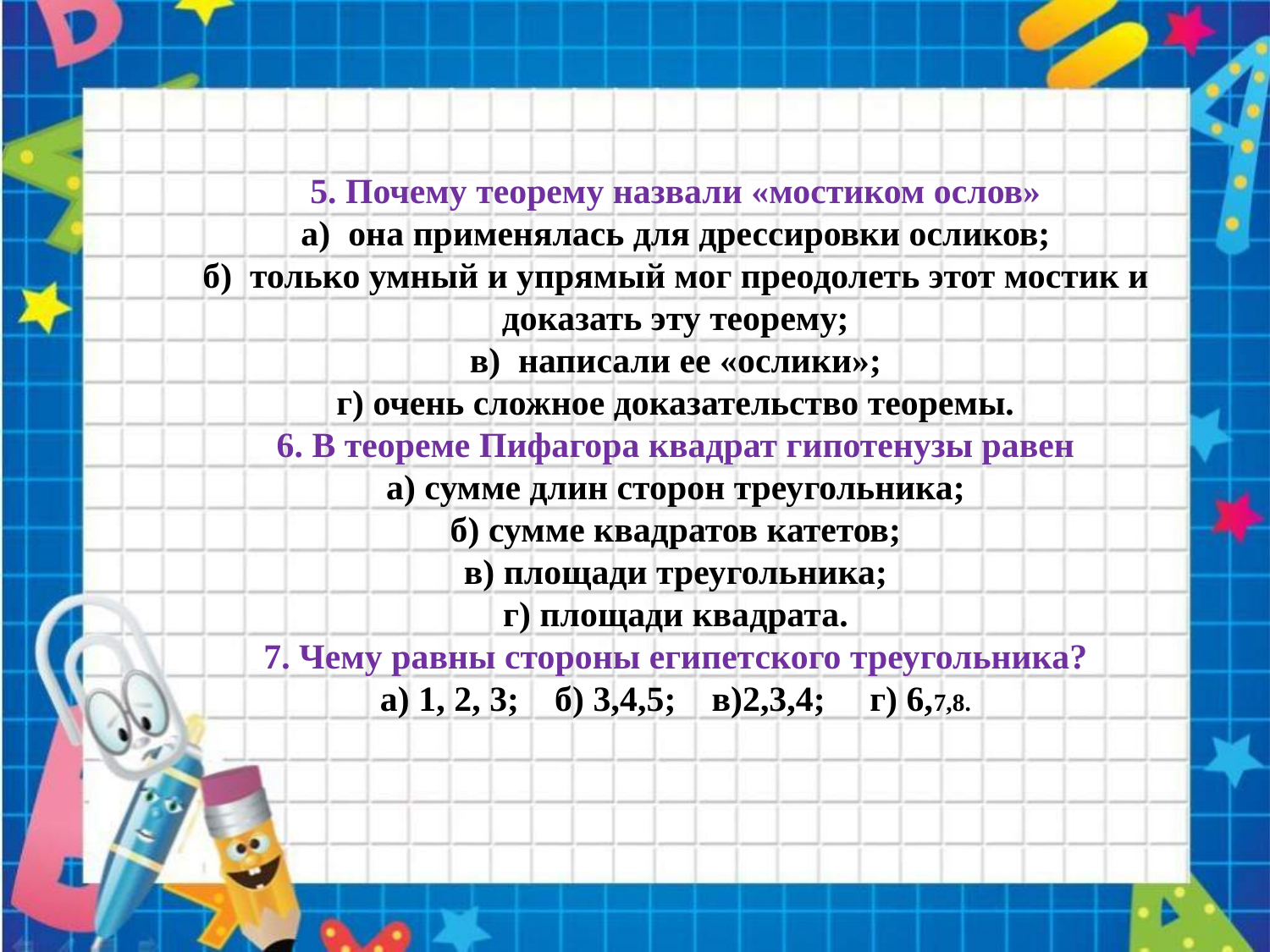

5. Почему теорему назвали «мостиком ослов»
а)  она применялась для дрессировки осликов;
б)  только умный и упрямый мог преодолеть этот мостик и доказать эту теорему;
в)  написали ее «ослики»;
г) очень сложное доказательство теоремы.
6. В теореме Пифагора квадрат гипотенузы равен
а) сумме длин сторон треугольника;
б) сумме квадратов катетов;
в) площади треугольника;
г) площади квадрата.
7. Чему равны стороны египетского треугольника?
а) 1, 2, 3;    б) 3,4,5;    в)2,3,4;     г) 6,7,8.